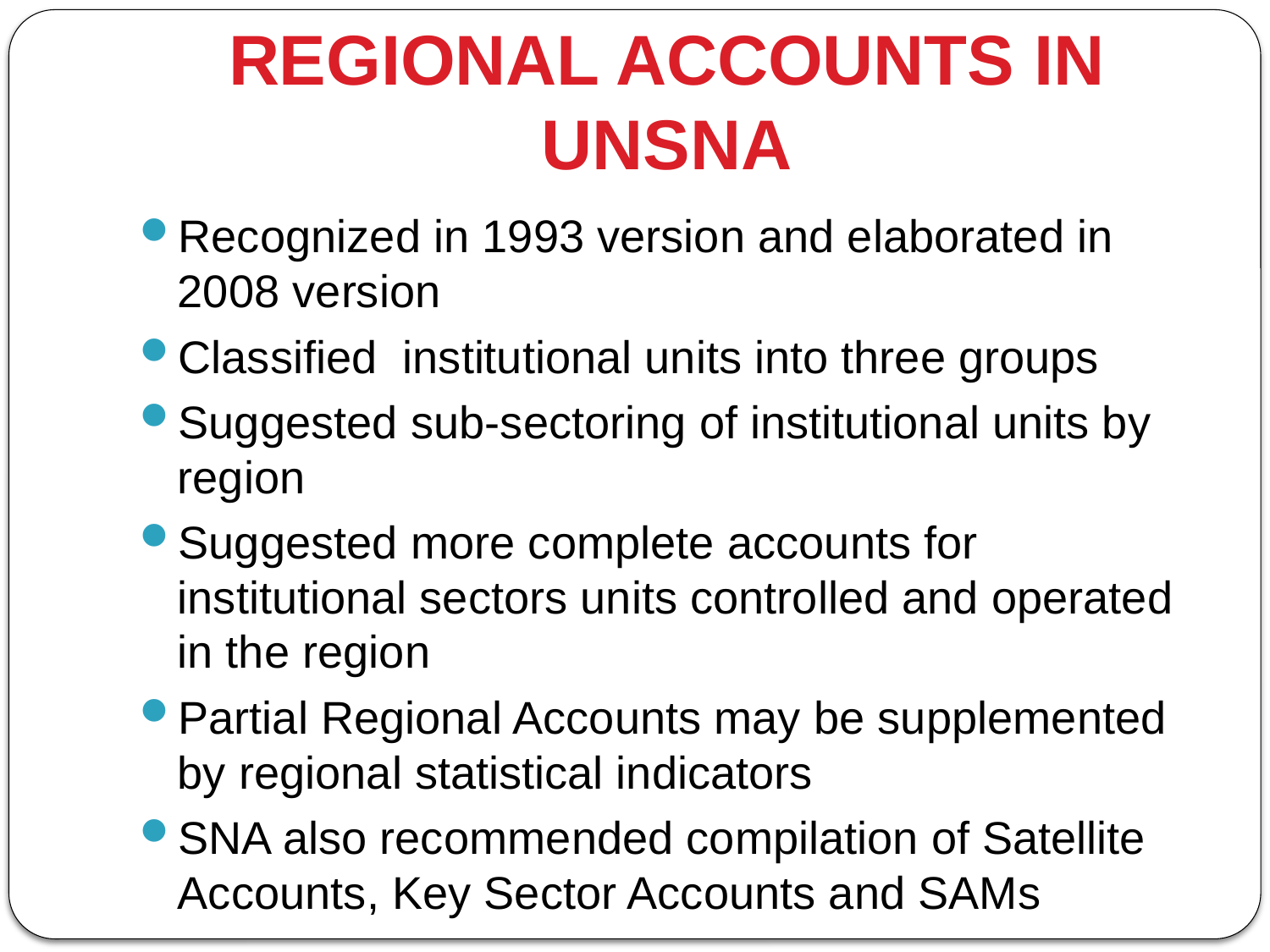

# REGIONAL ACCOUNTS IN UNSNA
Recognized in 1993 version and elaborated in 2008 version
Classified  institutional units into three groups
Suggested sub-sectoring of institutional units by region
Suggested more complete accounts for institutional sectors units controlled and operated in the region
Partial Regional Accounts may be supplemented by regional statistical indicators
SNA also recommended compilation of Satellite Accounts, Key Sector Accounts and SAMs